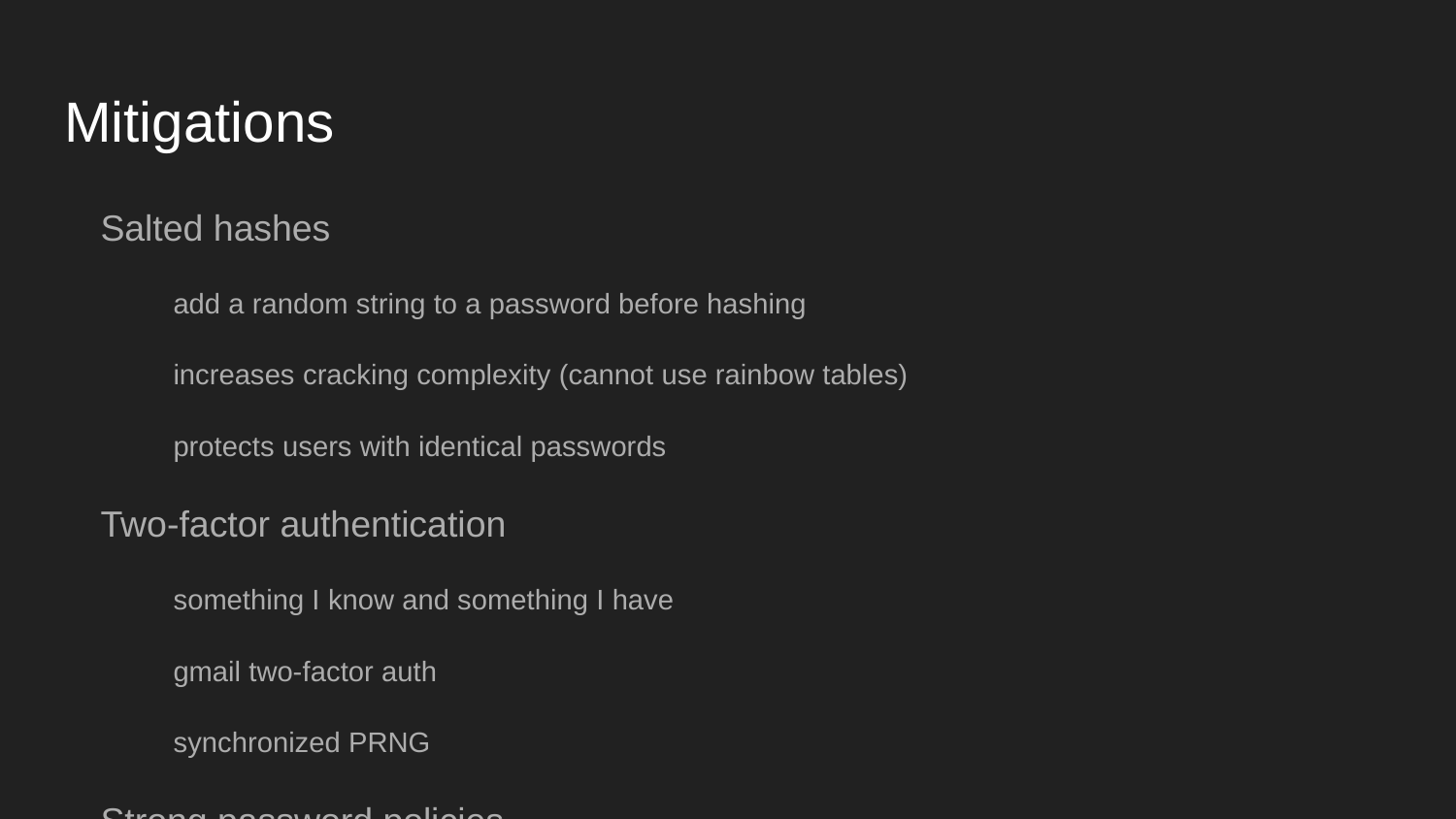

# Mitigations
Salted hashes
add a random string to a password before hashing
increases cracking complexity (cannot use rainbow tables)
protects users with identical passwords
Two-factor authentication
something I know and something I have
gmail two-factor auth
synchronized PRNG
Strong password policies
length requirements
complexity requirements (numbers, letters, special characters)